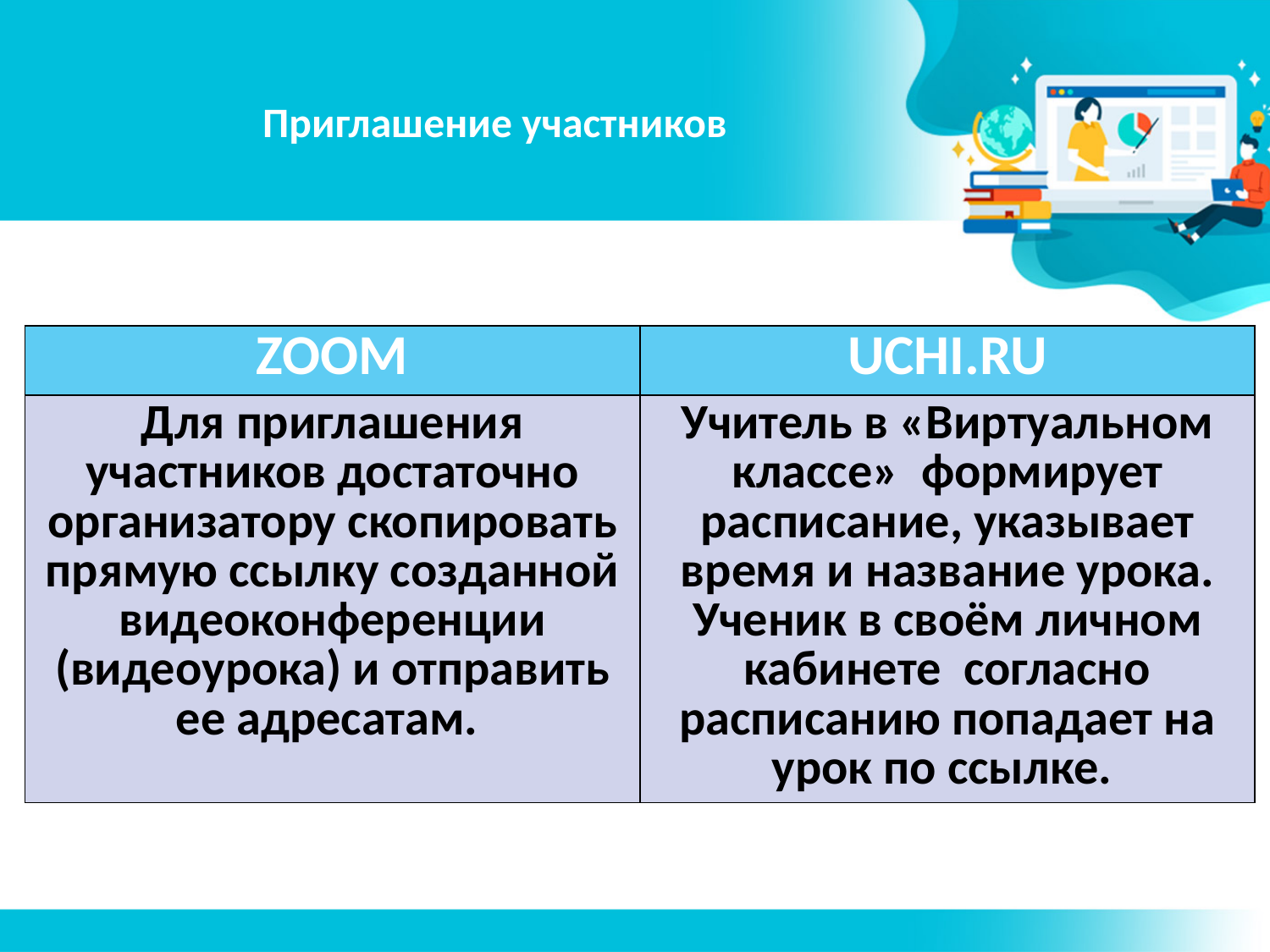

# Приглашение участников
| ZOOM | UCHI.RU |
| --- | --- |
| Для приглашения участников достаточно организатору скопировать прямую ссылку созданной видеоконференции (видеоурока) и отправить ее адресатам. | Учитель в «Виртуальном классе» формирует расписание, указывает время и название урока. Ученик в своём личном кабинете согласно расписанию попадает на урок по ссылке. |